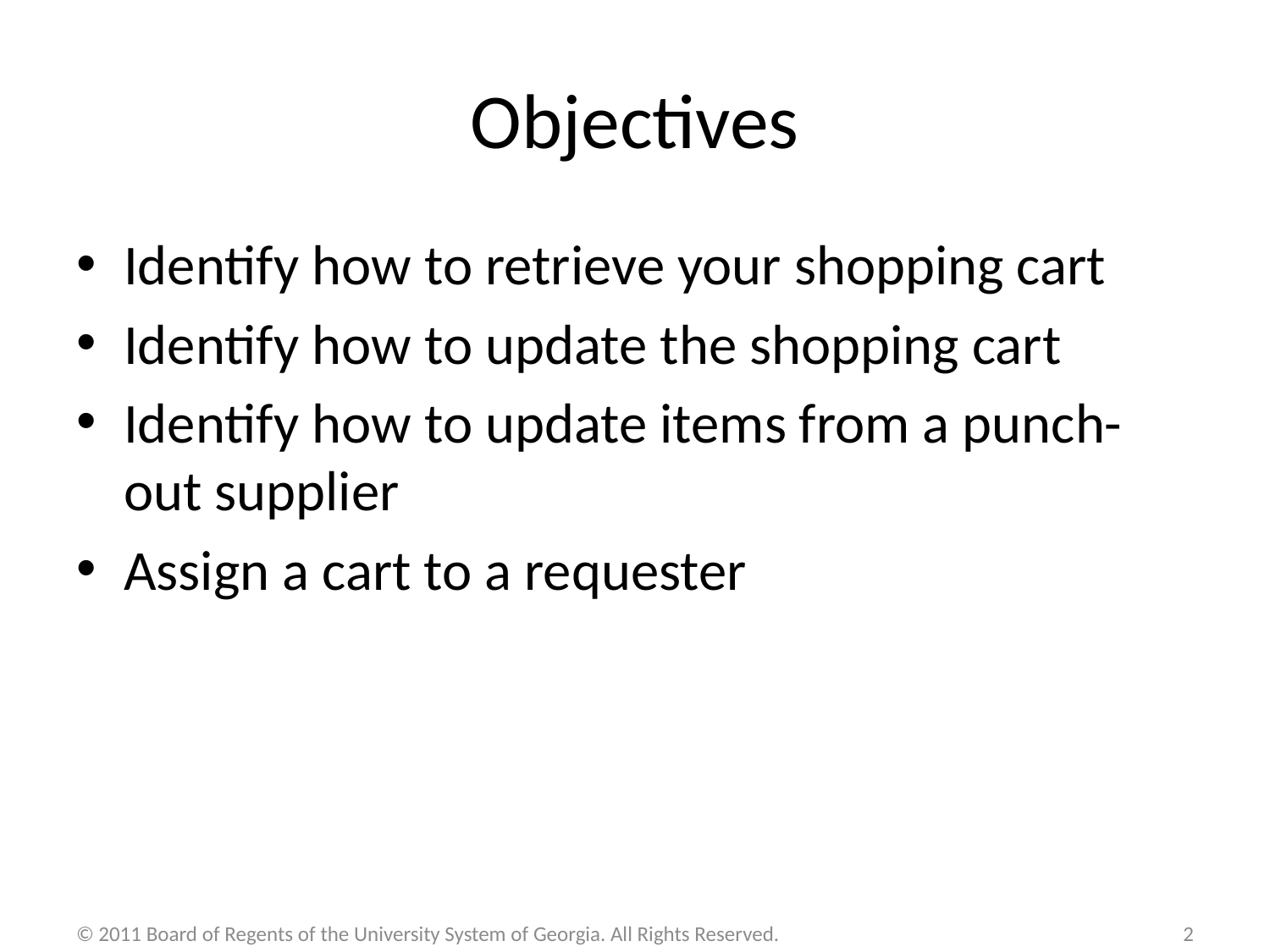

# Objectives
Identify how to retrieve your shopping cart
Identify how to update the shopping cart
Identify how to update items from a punch-out supplier
Assign a cart to a requester
© 2011 Board of Regents of the University System of Georgia. All Rights Reserved.
2